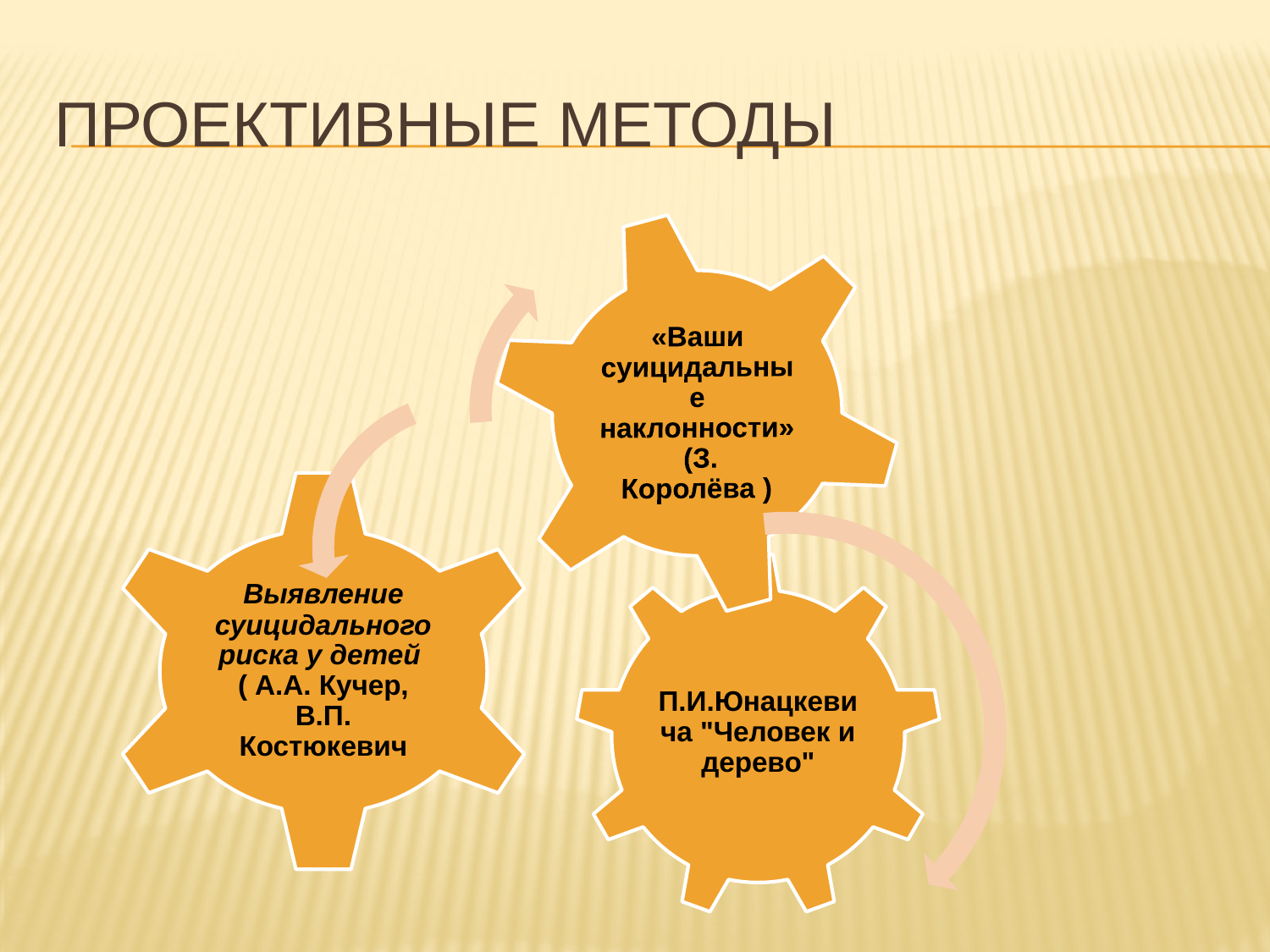

# Проективные методы
П.И.Юнацкевича "Человек и дерево"
Выявление суицидального риска у детей 
( А.А. Кучер, В.П. Костюкевич
«Ваши суицидальные наклонности» (З. Королёва )